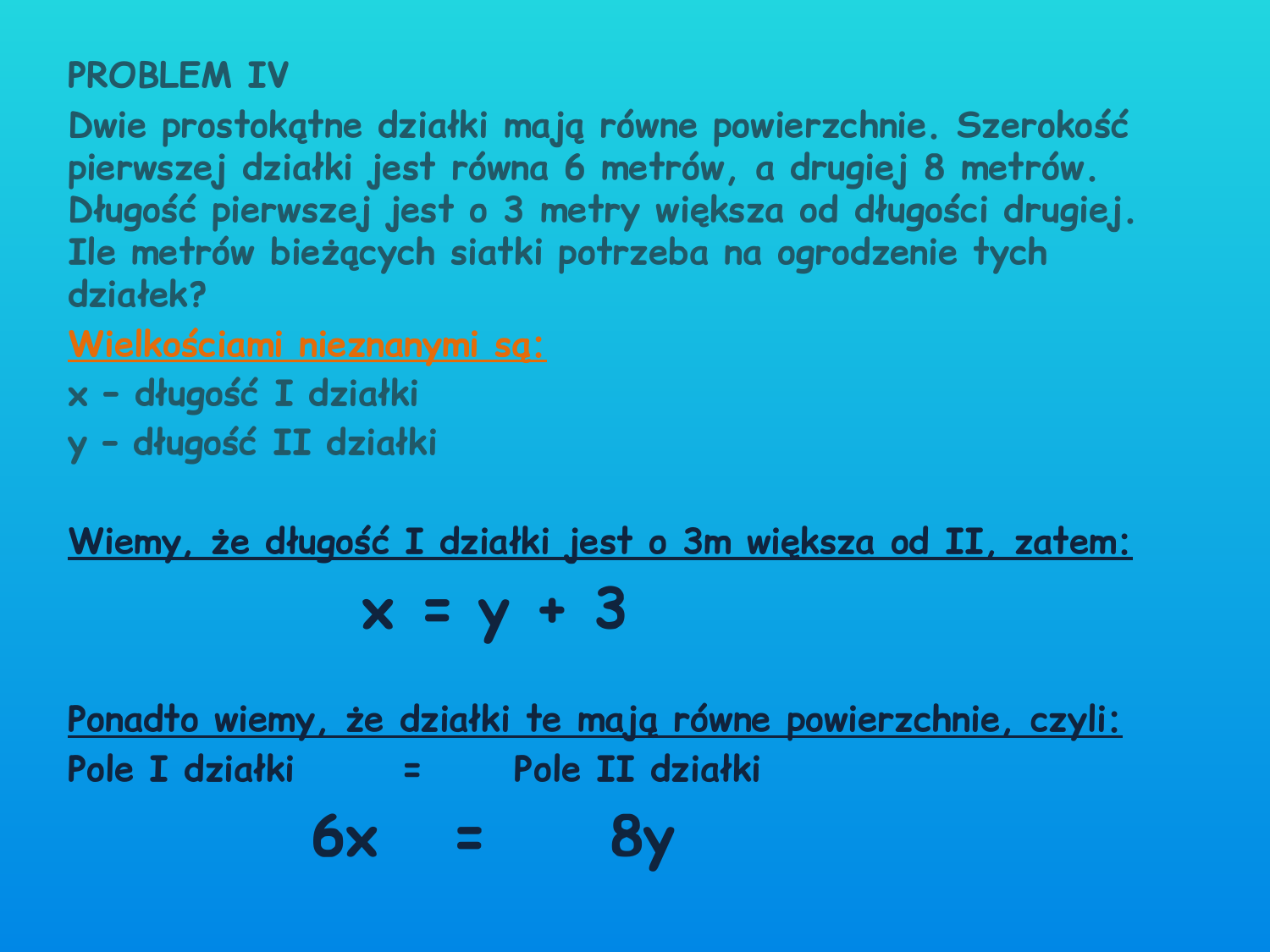

PROBLEM IV
Dwie prostokątne działki mają równe powierzchnie. Szerokość pierwszej działki jest równa 6 metrów, a drugiej 8 metrów. Długość pierwszej jest o 3 metry większa od długości drugiej. Ile metrów bieżących siatki potrzeba na ogrodzenie tych działek?
Wielkościami nieznanymi są:
x – długość I działki
y – długość II działki

Wiemy, że długość I działki jest o 3m większa od II, zatem:
            x = y + 3

Ponadto wiemy, że działki te mają równe powierzchnie, czyli:
Pole I działki       =      Pole II działki
                6x   =     8y